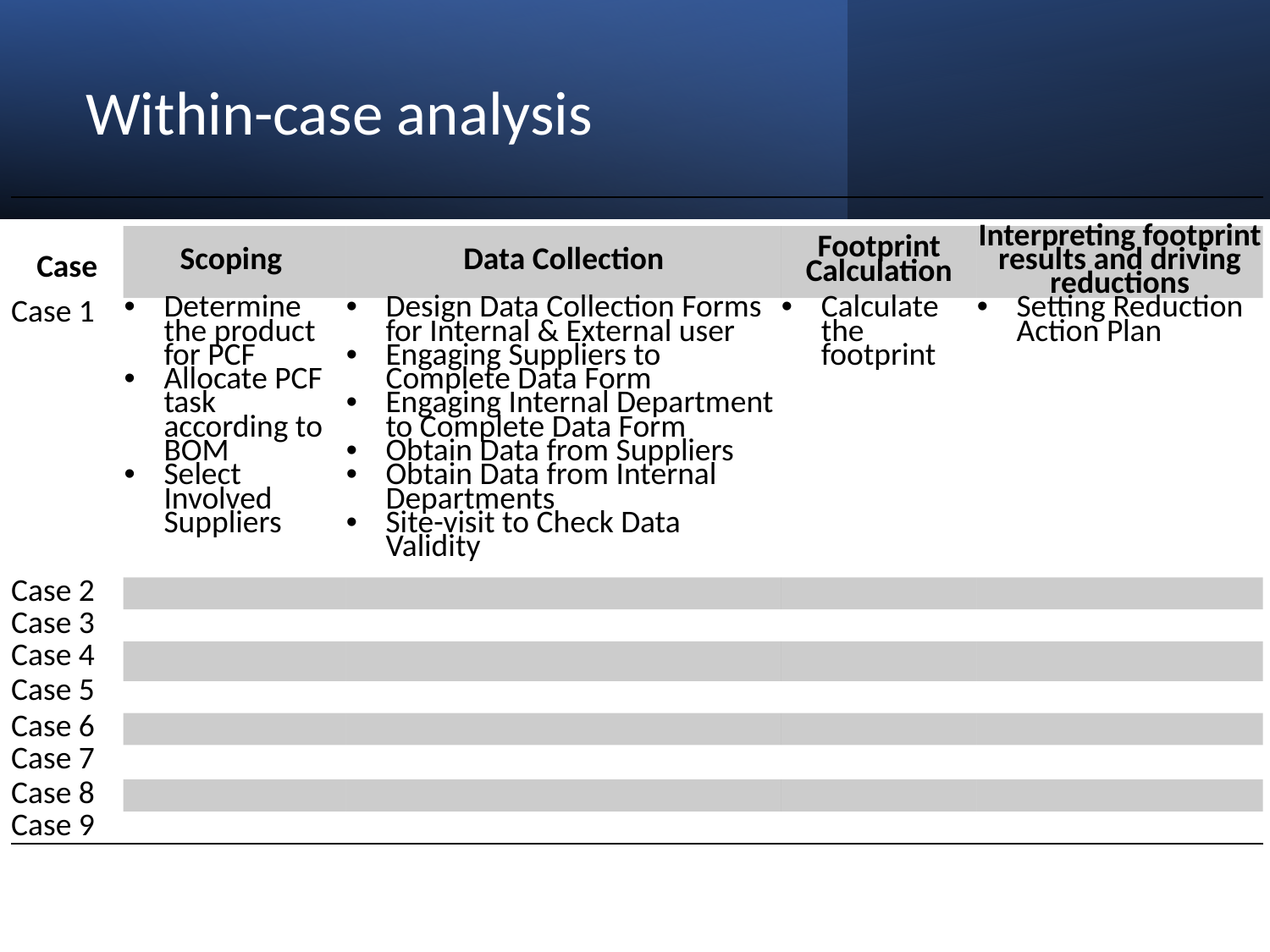

# Within-case analysis
|  |  |  |  |  |
| --- | --- | --- | --- | --- |
| Case | Scoping | Data Collection | Footprint Calculation | Interpreting footprint results and driving reductions |
| Case 1 | Determine the product for PCF Allocate PCF task according to BOM Select Involved Suppliers | Design Data Collection Forms for Internal & External user Engaging Suppliers to Complete Data Form Engaging Internal Department to Complete Data Form Obtain Data from Suppliers Obtain Data from Internal Departments Site-visit to Check Data Validity | Calculate the footprint | Setting Reduction Action Plan |
| Case 2 |  |  |  |  |
| Case 3 |  |  |  |  |
| Case 4 |  |  |  |  |
| Case 5 |  |  |  |  |
| Case 6 |  |  |  |  |
| Case 7 |  |  |  |  |
| Case 8 |  |  |  |  |
| Case 9 |  |  |  |  |